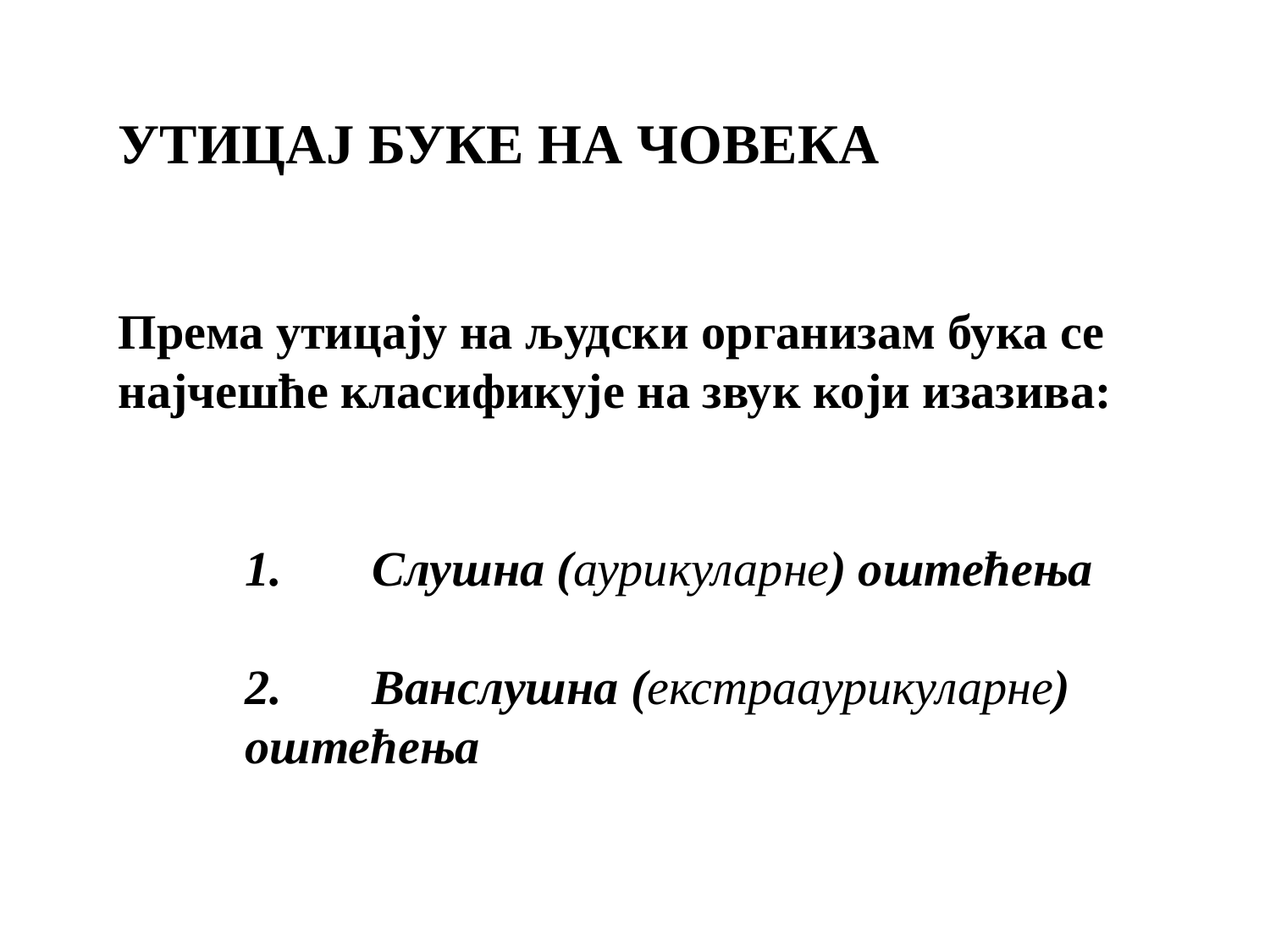

УТИЦАЈ БУКЕ НА ЧОВЕКА
Према утицају на људски организам бука се најчешће класификује на звук који изазива:

1.	Слушна (аурикуларне) оштећења

2.	Ванслушна (екстрааурикуларне) оштећења